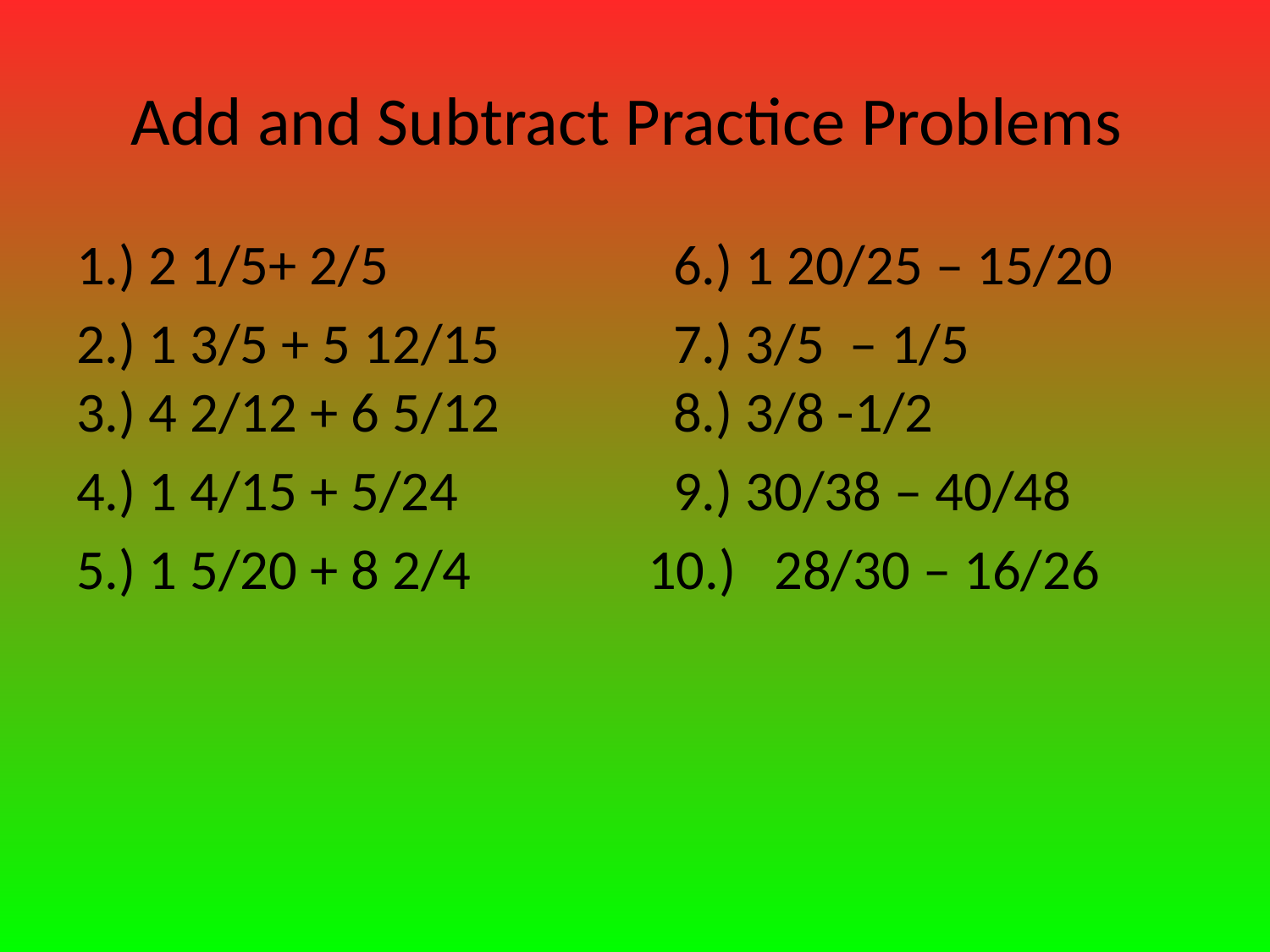

# Add and Subtract Practice Problems
1.) 2 1/5+ 2/5 	                 6.) 1 20/25 – 15/20
2.) 1 3/5 + 5 12/15  	       7.) 3/5  – 1/5             3.) 4 2/12 + 6 5/12 	       8.) 3/8 -1/2
4.) 1 4/15 + 5/24 	       9.) 30/38 – 40/48
5.) 1 5/20 + 8 2/4 	     10.)   28/30 – 16/26